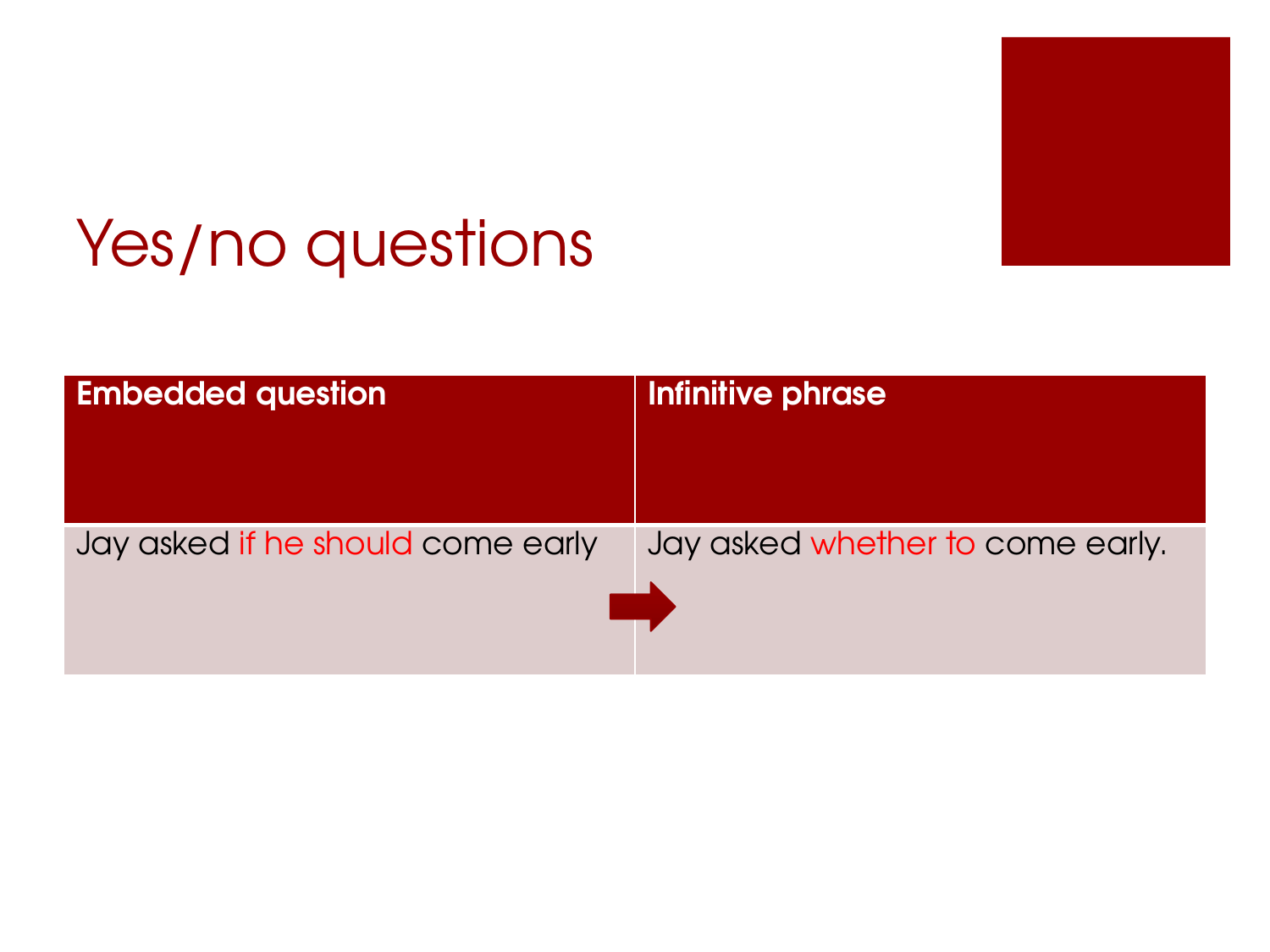

# Yes/no questions
| Embedded question | Infinitive phrase |
| --- | --- |
| Jay asked if he should come early | Jay asked whether to come early. |